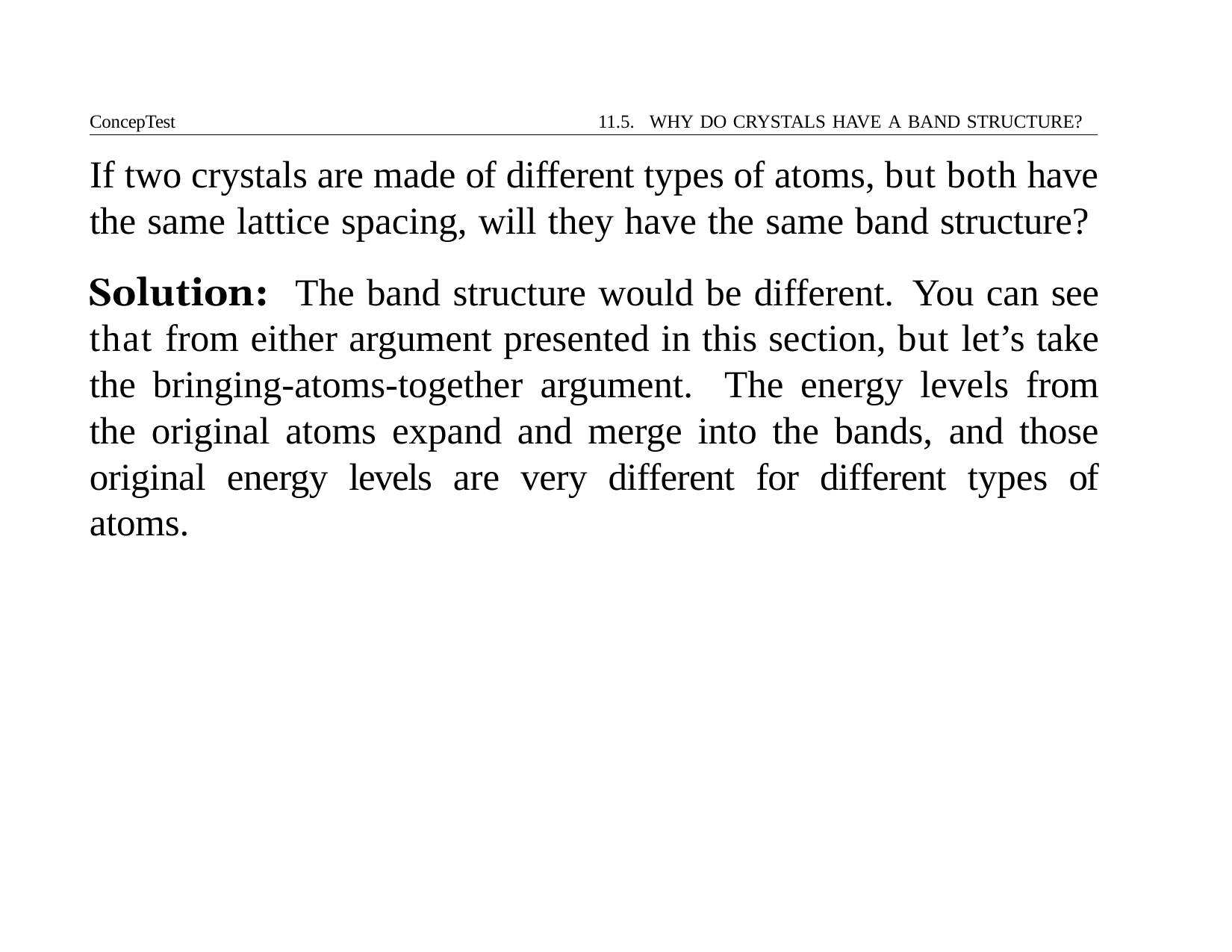

ConcepTest	11.5.  WHY DO CRYSTALS HAVE A BAND STRUCTURE?

# If two crystals are made of different types of atoms, but both have the same lattice spacing, will they have the same band structure?
Solution:  The band structure would be different. You can see that from either argument presented in this section, but let’s take the bringing-atoms-together argument.  The energy levels from the original atoms expand and merge into the bands, and those original energy levels are very different for different types of atoms.